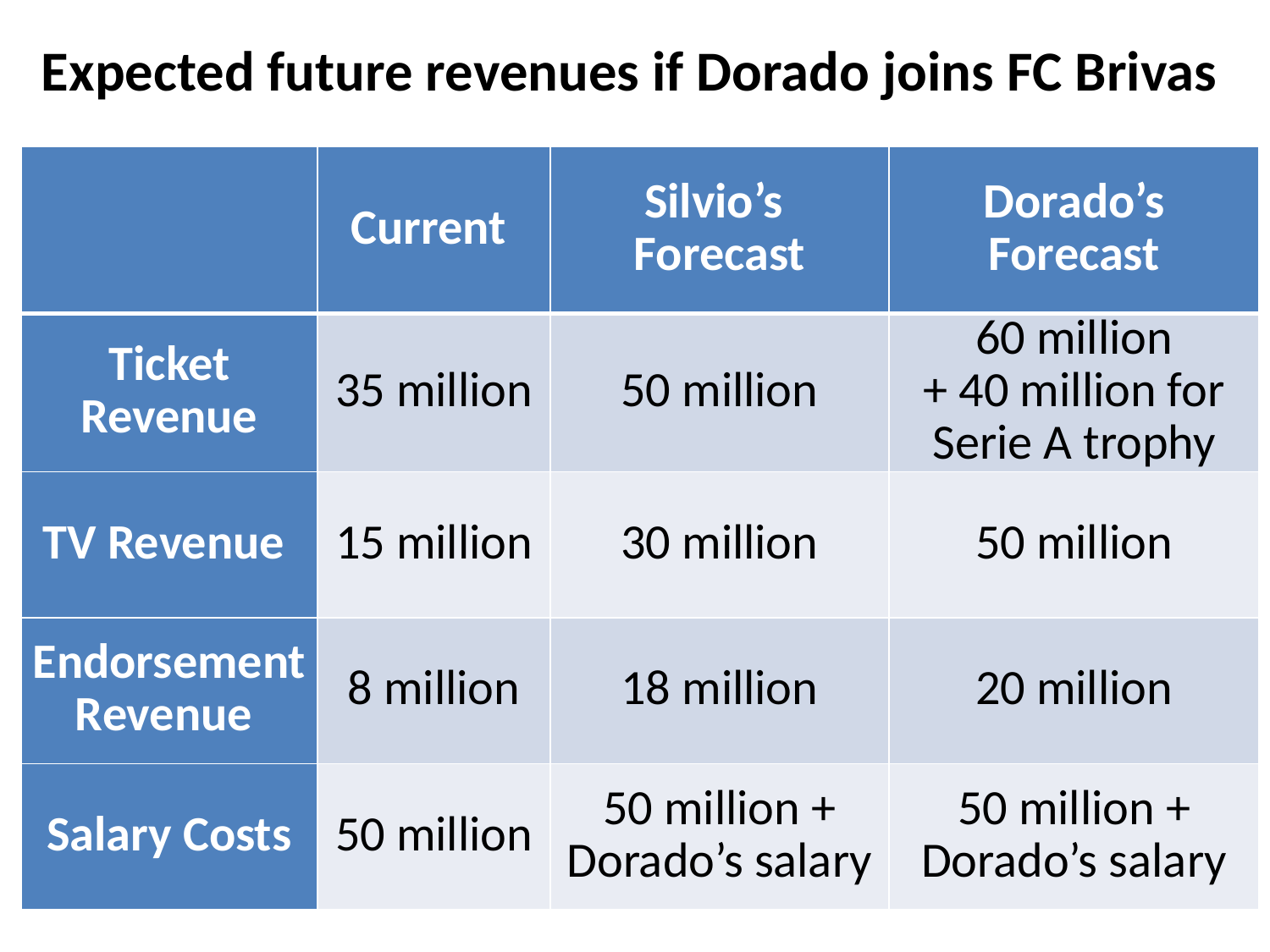

# Expected future revenues if Dorado joins FC Brivas
|  | Current | Silvio’s Forecast | Dorado’s Forecast |
| --- | --- | --- | --- |
| Ticket Revenue | 35 million | 50 million | 60 million + 40 million for Serie A trophy |
| TV Revenue | 15 million | 30 million | 50 million |
| Endorsement Revenue | 8 million | 18 million | 20 million |
| Salary Costs | 50 million | 50 million + Dorado’s salary | 50 million + Dorado’s salary |